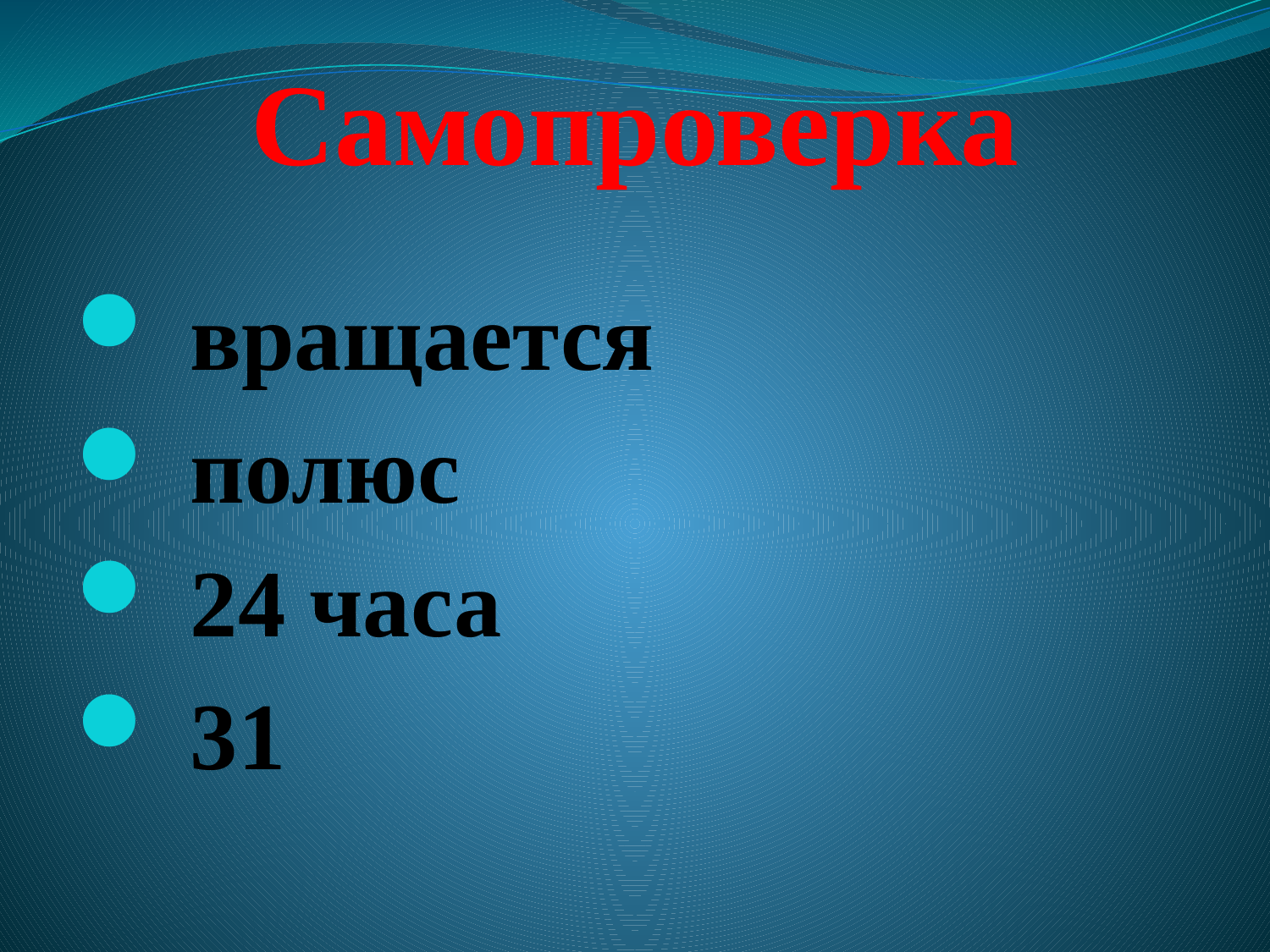

# Самопроверка
 вращается
 полюс
 24 часа
 31